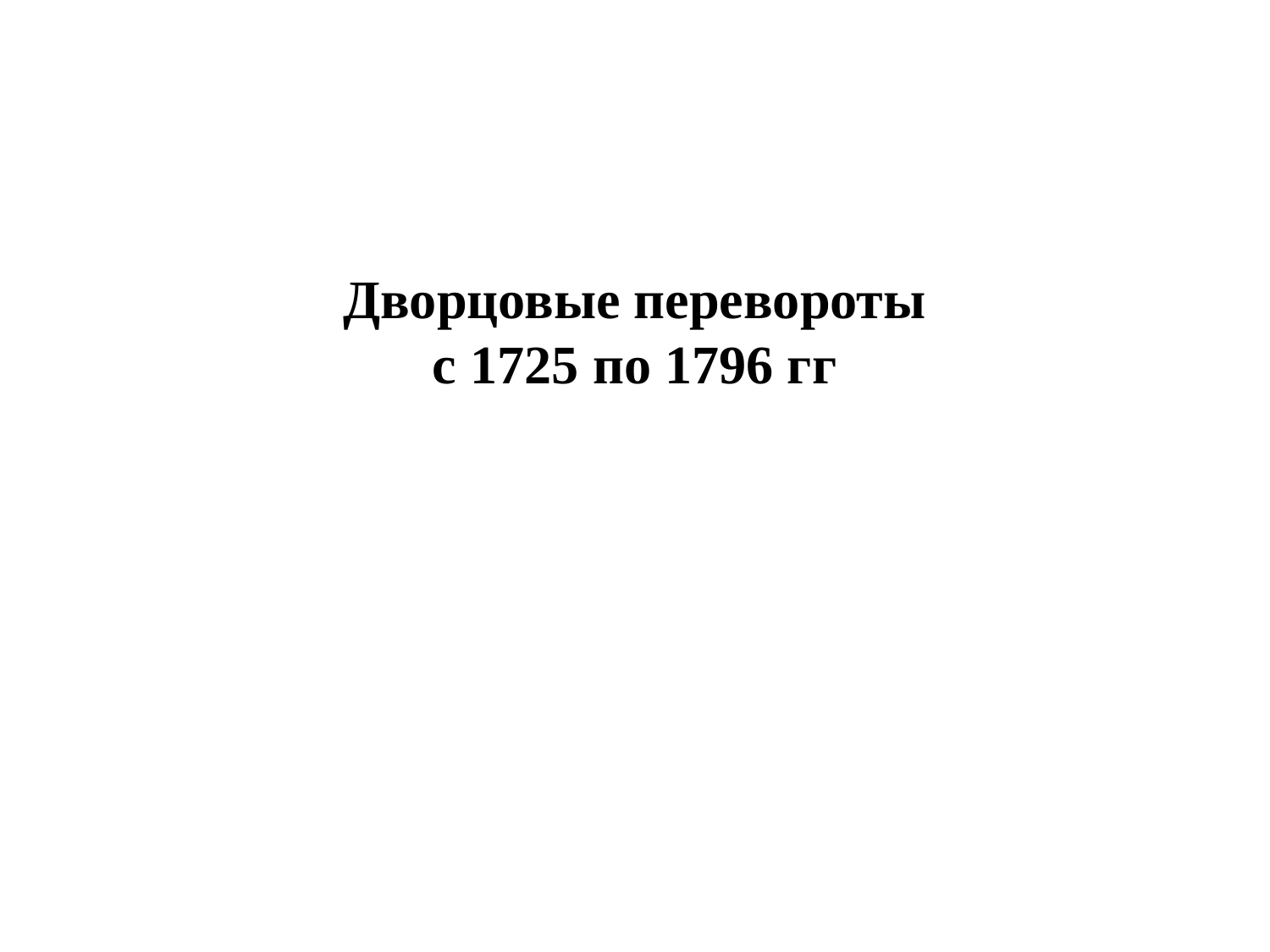

# Дворцовые перевороты с 1725 по 1796 гг